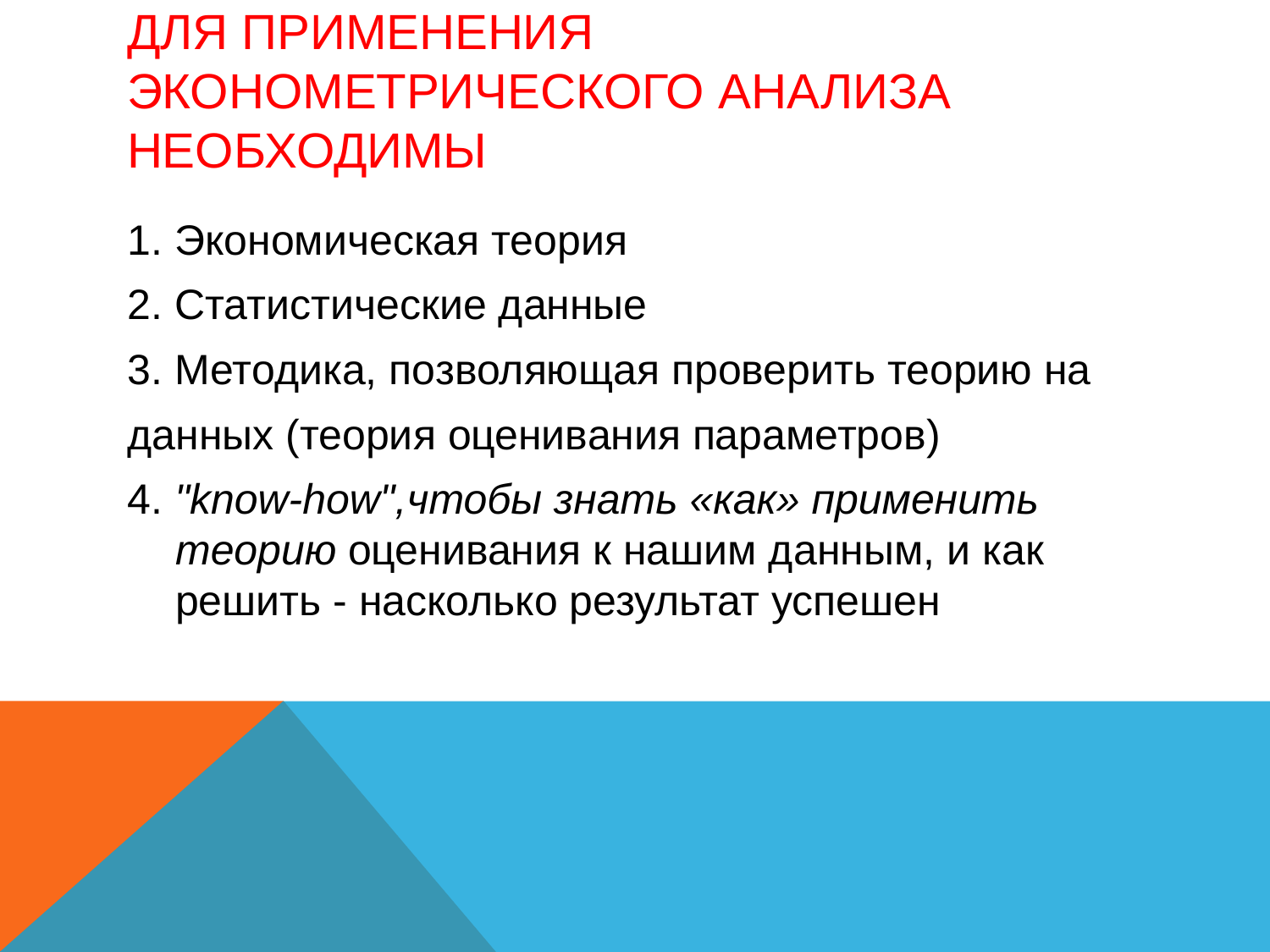

# Для применения эконометрического анализа необходимы
1. Экономическая теория
2. Статистические данные
3. Методика, позволяющая проверить теорию на
данных (теория оценивания параметров)
4. "know-how",чтобы знать «как» применить теорию оценивания к нашим данным, и как решить - насколько результат успешен